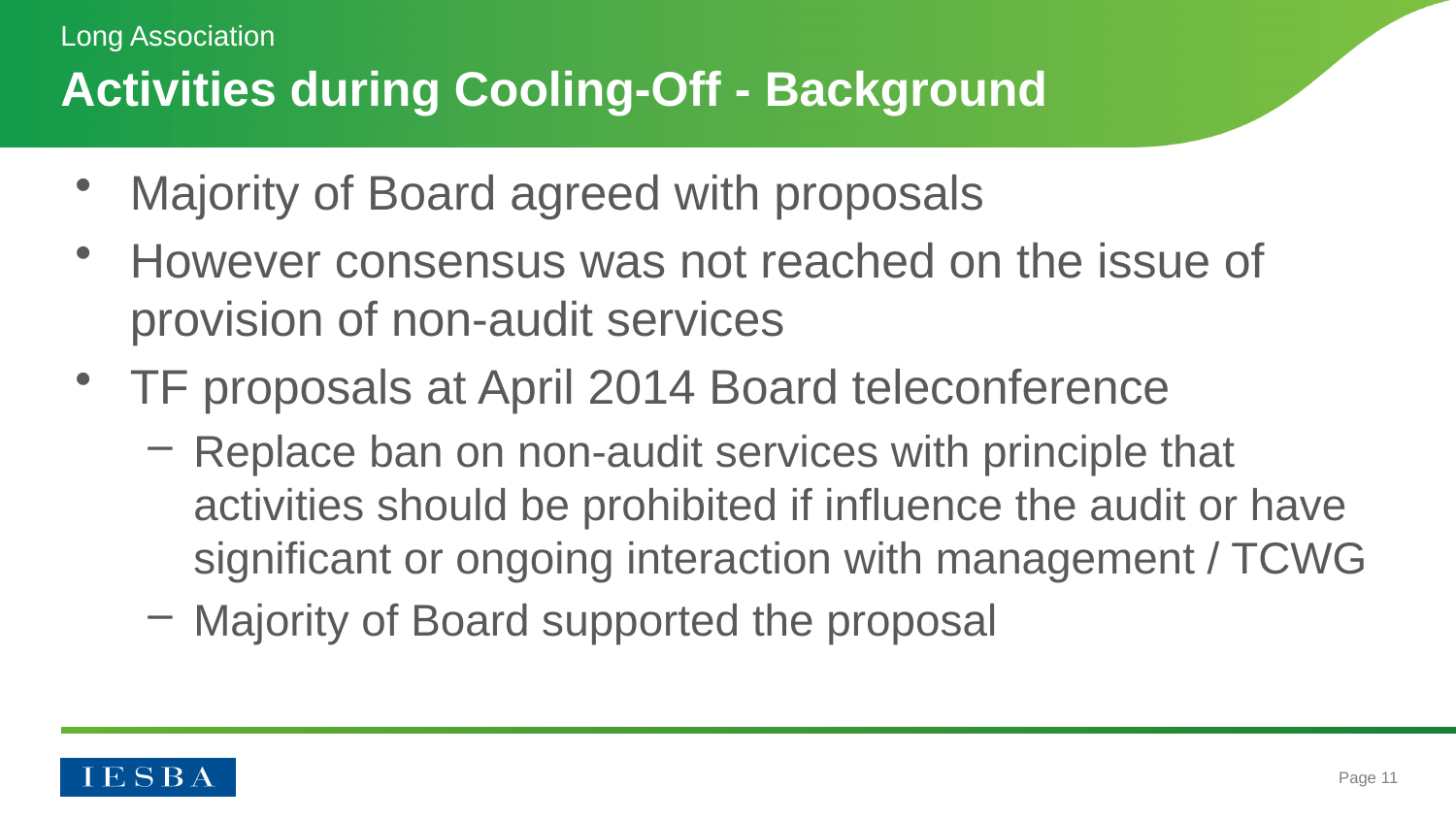

Long Association

# Activities during Cooling-Off - Background
Majority of Board agreed with proposals
However consensus was not reached on the issue of provision of non-audit services
TF proposals at April 2014 Board teleconference
Replace ban on non-audit services with principle that activities should be prohibited if influence the audit or have significant or ongoing interaction with management / TCWG
Majority of Board supported the proposal